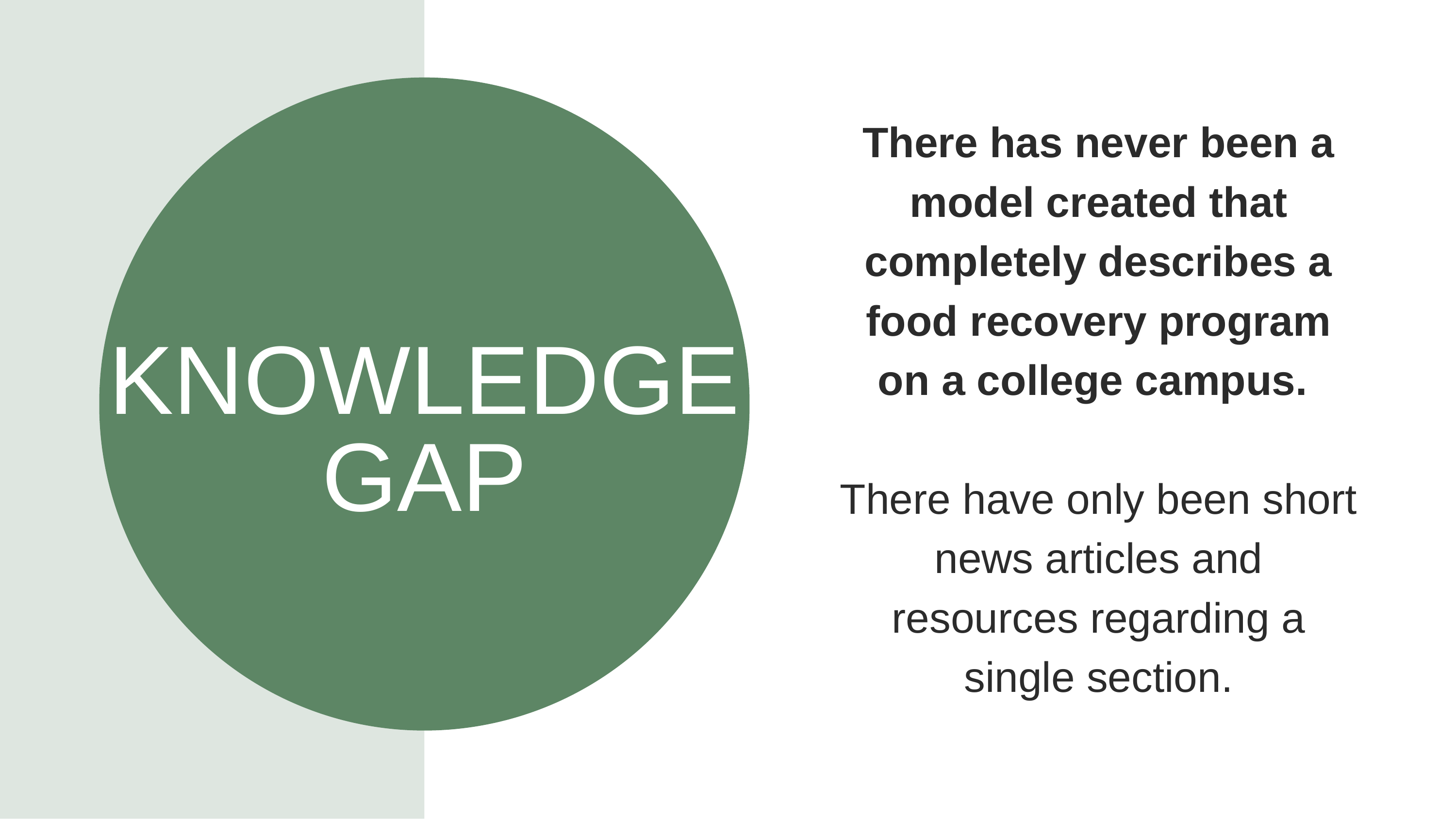

There has never been a model created that completely describes a food recovery program on a college campus.

There have only been short news articles and resources regarding a single section.
KNOWLEDGE GAP